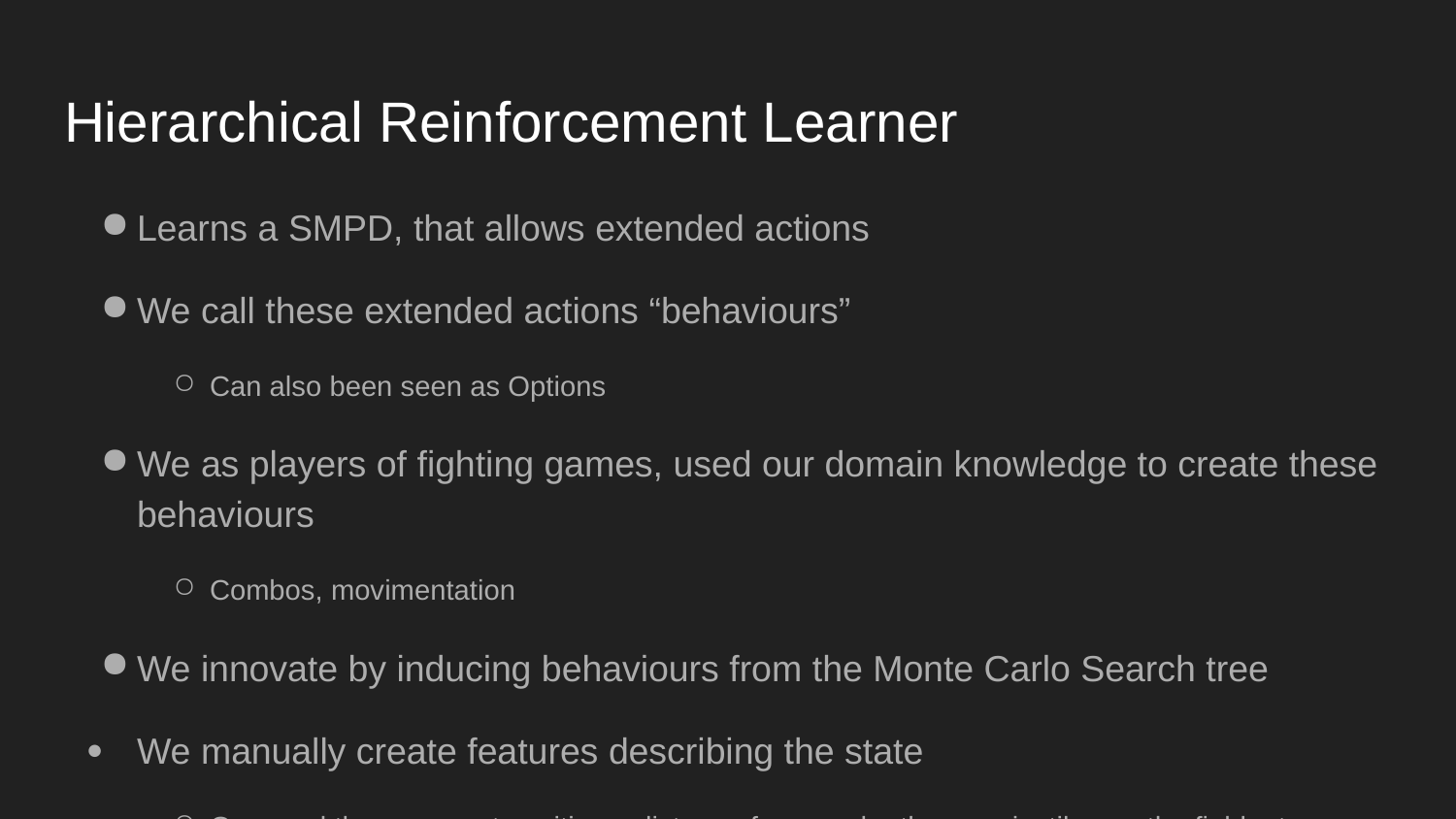

# Hierarchical Reinforcement Learner

Learns a SMPD, that allows extended actions
We call these extended actions “behaviours”
Can also been seen as Options
We as players of fighting games, used our domain knowledge to create these behaviours
Combos, movimentation
We innovate by inducing behaviours from the Monte Carlo Search tree
We manually create features describing the state
Ours and the opponent positions, distance from each other,  projectiles on the field, etc